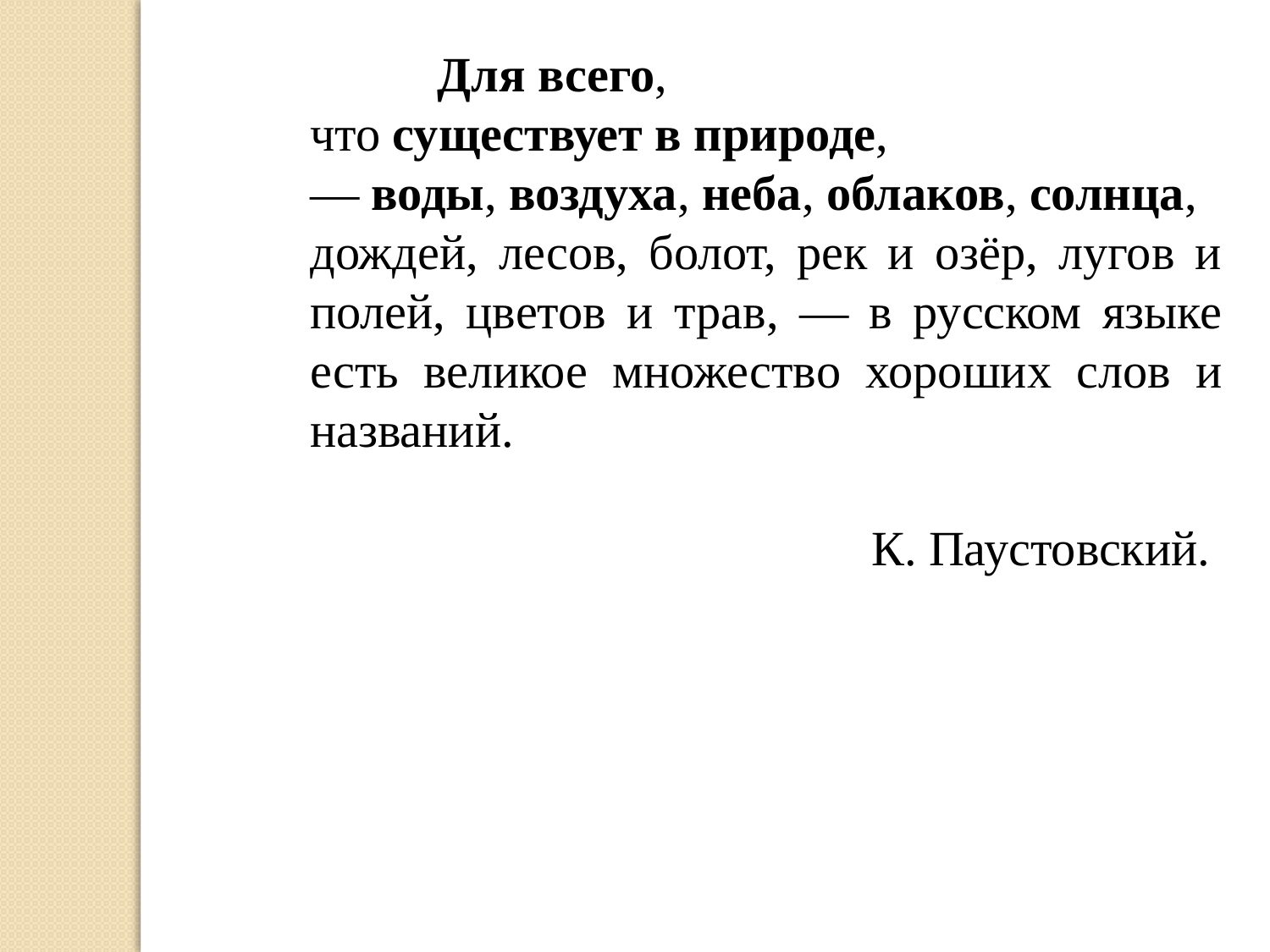

Для всего, что существует в природе, — воды, воздуха, неба, облаков, солнца, дождей, лесов, болот, рек и озёр, лугов и полей, цветов и трав, — в русском языке есть великое множество хороших слов и названий.

К. Паустовский.